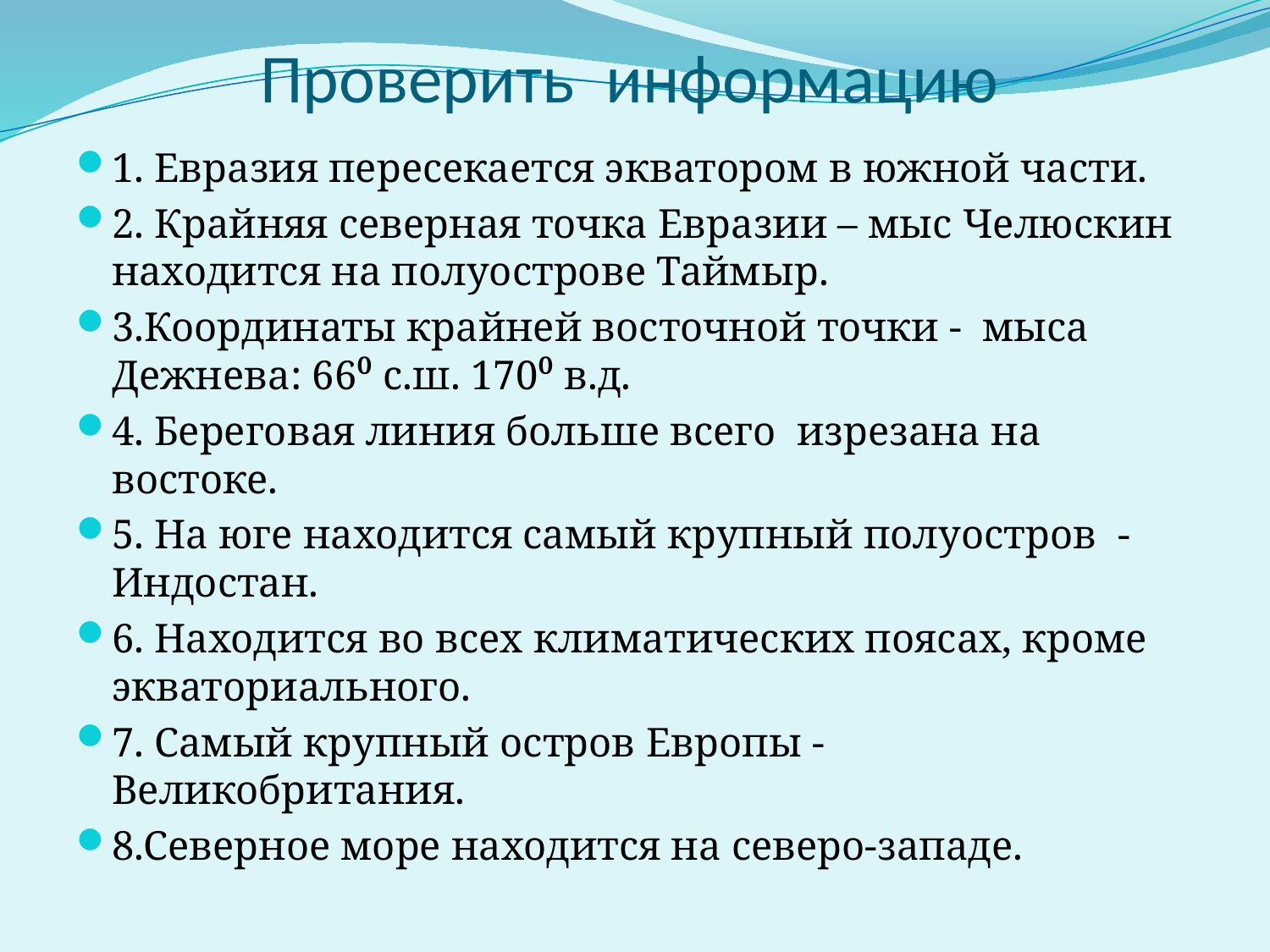

# Проверить  информацию
1. Евразия пересекается экватором в южной части.
2. Крайняя северная точка Евразии – мыс Челюскин находится на полуострове Таймыр.
3.Координаты крайней восточной точки -  мыса Дежнева: 66⁰ с.ш. 170⁰ в.д.
4. Береговая линия больше всего  изрезана на востоке.
5. На юге находится самый крупный полуостров  - Индостан.
6. Находится во всех климатических поясах, кроме экваториального.
7. Самый крупный остров Европы -  Великобритания.
8.Северное море находится на северо-западе.